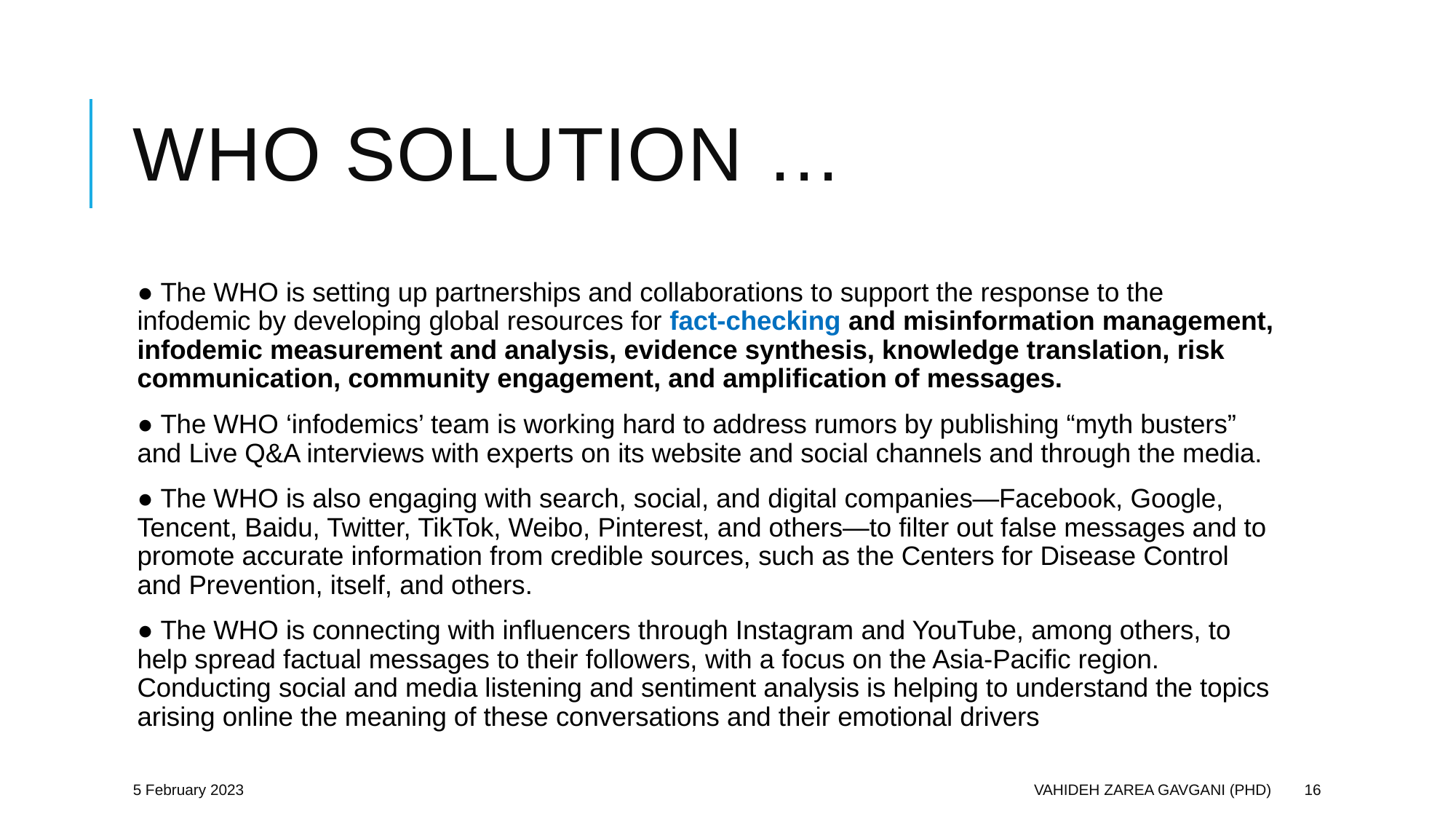

# Who solution …
● The WHO is setting up partnerships and collaborations to support the response to the infodemic by developing global resources for fact-checking and misinformation management, infodemic measurement and analysis, evidence synthesis, knowledge translation, risk communication, community engagement, and amplification of messages.
● The WHO ‘infodemics’ team is working hard to address rumors by publishing “myth busters” and Live Q&A interviews with experts on its website and social channels and through the media.
● The WHO is also engaging with search, social, and digital companies—Facebook, Google, Tencent, Baidu, Twitter, TikTok, Weibo, Pinterest, and others—to filter out false messages and to promote accurate information from credible sources, such as the Centers for Disease Control and Prevention, itself, and others.
● The WHO is connecting with influencers through Instagram and YouTube, among others, to help spread factual messages to their followers, with a focus on the Asia-Pacific region. Conducting social and media listening and sentiment analysis is helping to understand the topics arising online the meaning of these conversations and their emotional drivers
5 February 2023
Vahideh Zarea Gavgani (PhD)
16